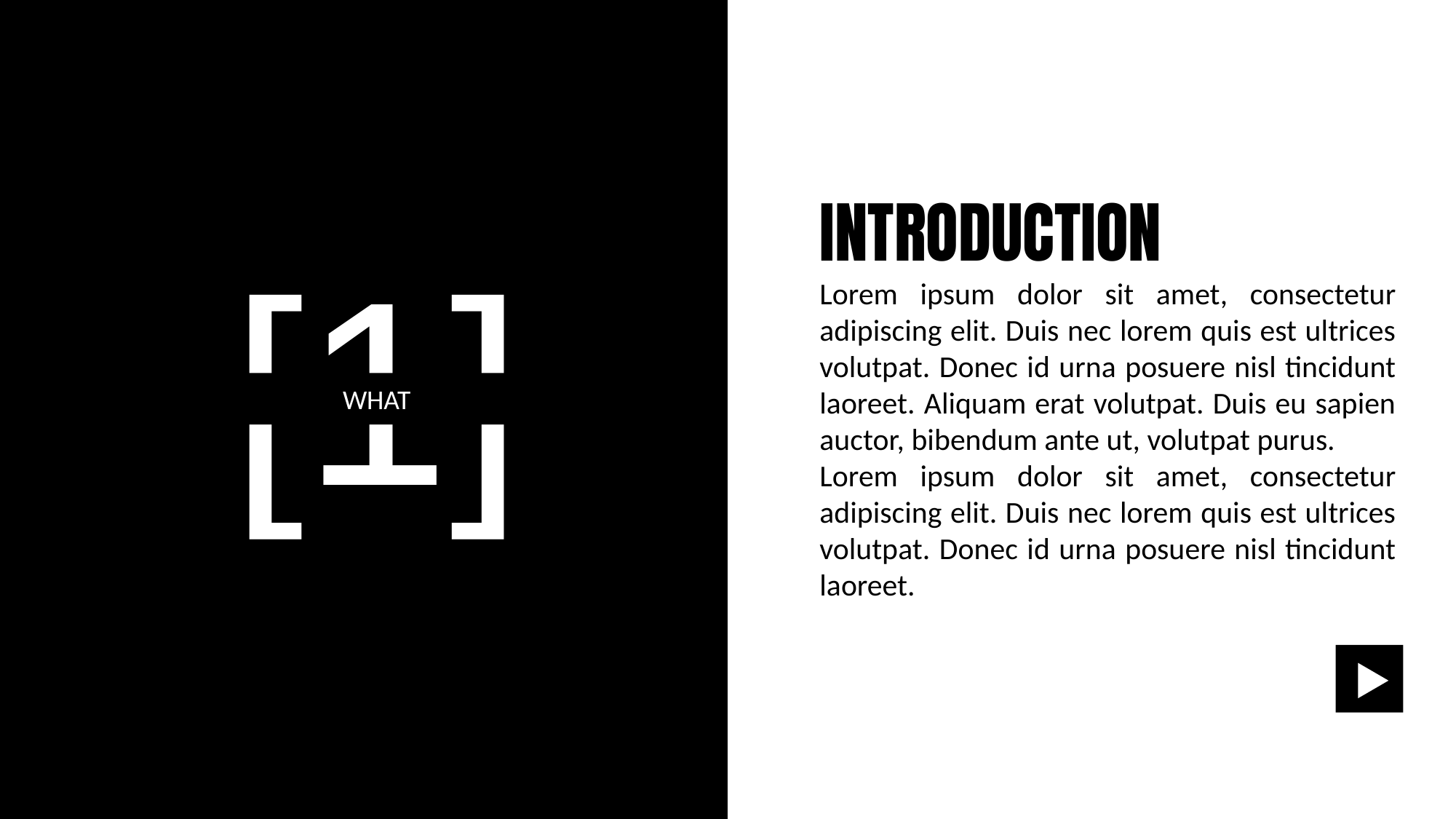

Introduction
Lorem ipsum dolor sit amet, consectetur adipiscing elit. Duis nec lorem quis est ultrices volutpat. Donec id urna posuere nisl tincidunt laoreet. Aliquam erat volutpat. Duis eu sapien auctor, bibendum ante ut, volutpat purus.
Lorem ipsum dolor sit amet, consectetur adipiscing elit. Duis nec lorem quis est ultrices volutpat. Donec id urna posuere nisl tincidunt laoreet.

[1]
WHAT